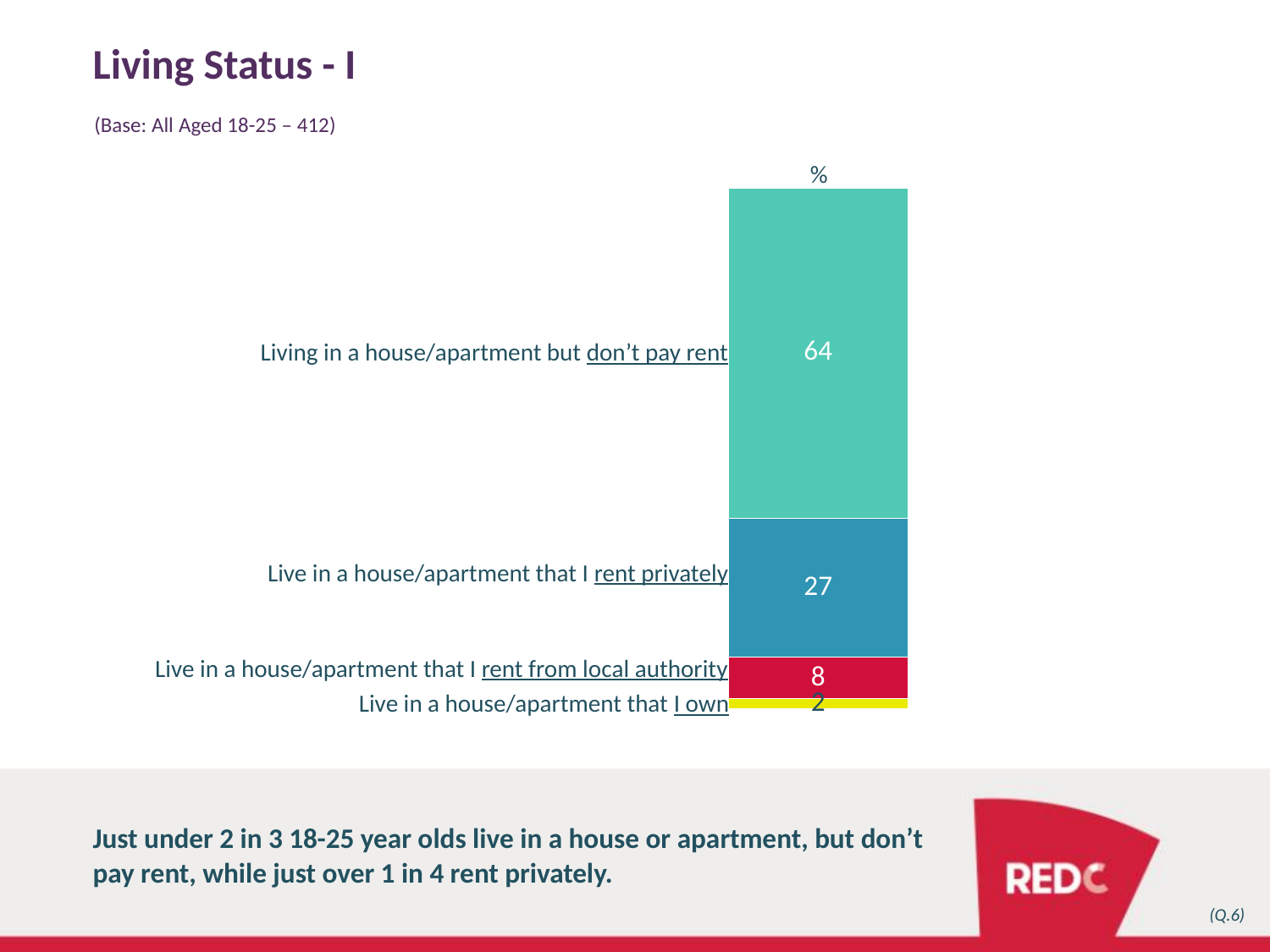

# Living Status - I
(Base: All Aged 18-25 – 412)
%

### Chart

| Category | Conn./Ulster | Munser | ROL | Dublin |
|---|---|---|---|---|
|  | 2.0 | 8.0 | 27.0 | 64.0 |
Living in a house/apartment but don’t pay rent
Live in a house/apartment that I rent privately
Live in a house/apartment that I rent from local authority
Live in a house/apartment that I own
Just under 2 in 3 18-25 year olds live in a house or apartment, but don’t pay rent, while just over 1 in 4 rent privately.
(Q.6)